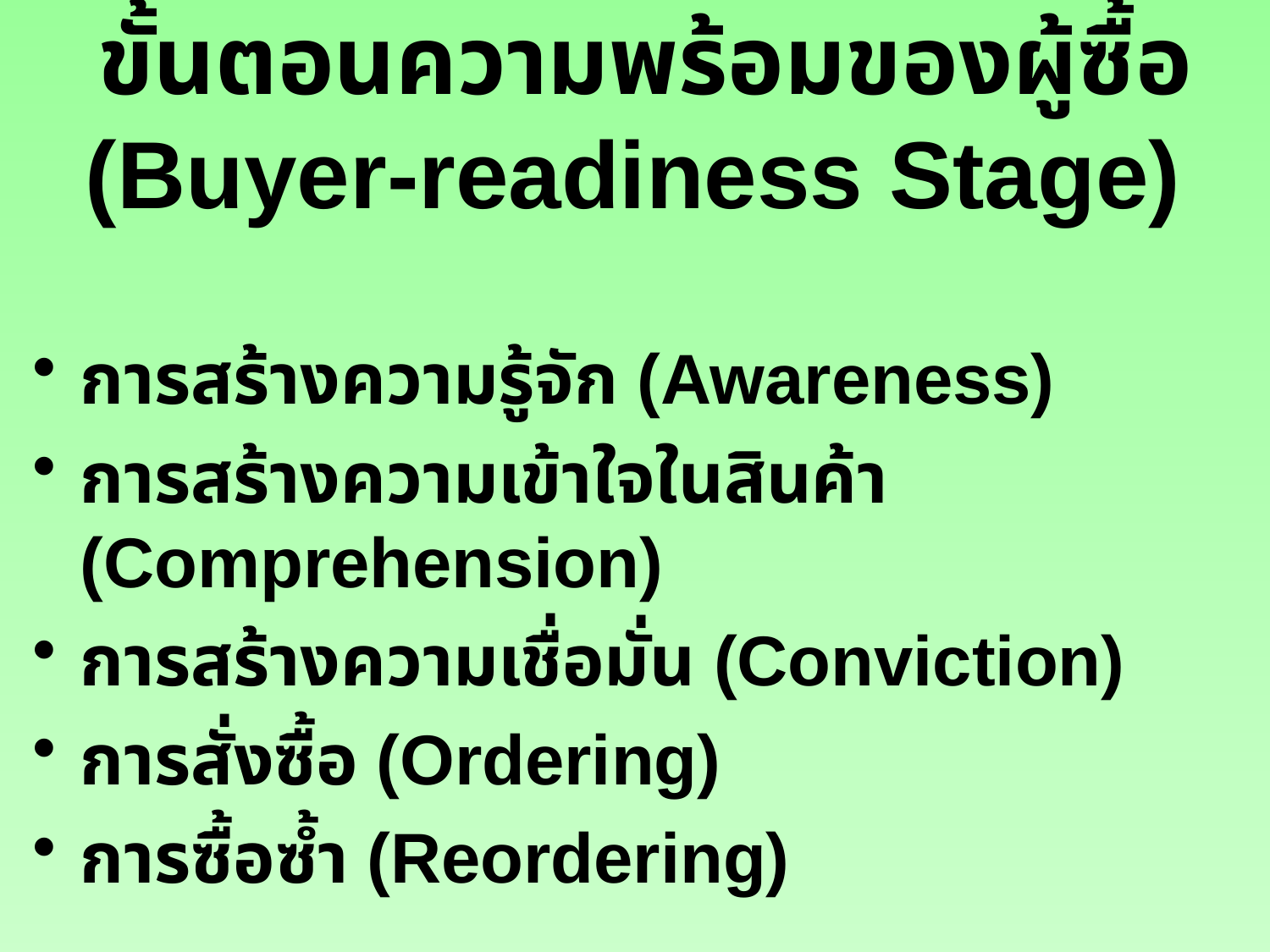

# ขั้นตอนความพร้อมของผู้ซื้อ (Buyer-readiness Stage)
การสร้างความรู้จัก (Awareness)
การสร้างความเข้าใจในสินค้า (Comprehension)
การสร้างความเชื่อมั่น (Conviction)
การสั่งซื้อ (Ordering)
การซื้อซ้ำ (Reordering)